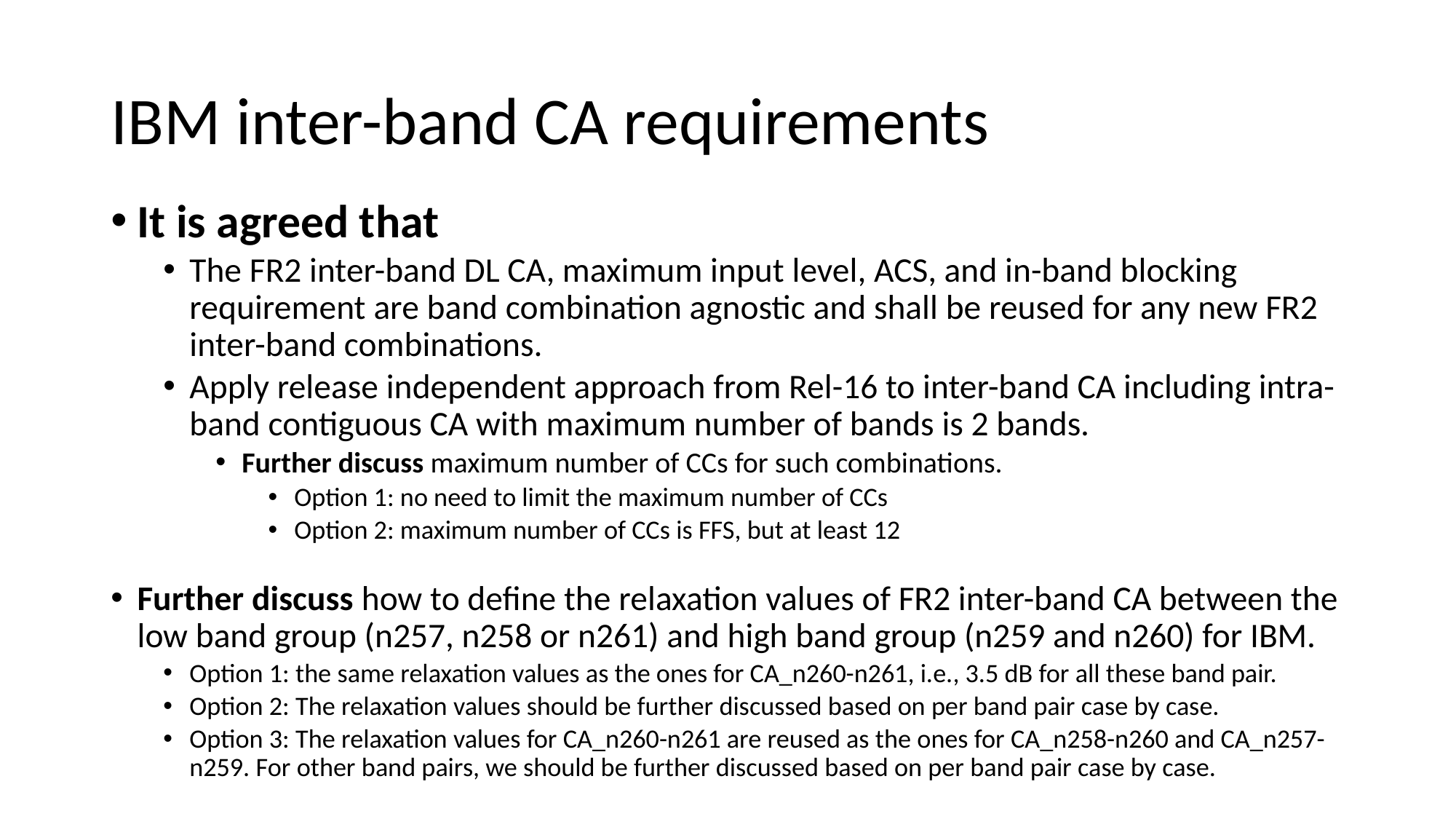

# IBM inter-band CA requirements
It is agreed that
The FR2 inter-band DL CA, maximum input level, ACS, and in-band blocking requirement are band combination agnostic and shall be reused for any new FR2 inter-band combinations.
Apply release independent approach from Rel-16 to inter-band CA including intra-band contiguous CA with maximum number of bands is 2 bands.
Further discuss maximum number of CCs for such combinations.
Option 1: no need to limit the maximum number of CCs
Option 2: maximum number of CCs is FFS, but at least 12

Further discuss how to define the relaxation values of FR2 inter-band CA between the low band group (n257, n258 or n261) and high band group (n259 and n260) for IBM.
Option 1: the same relaxation values as the ones for CA_n260-n261, i.e., 3.5 dB for all these band pair.
Option 2: The relaxation values should be further discussed based on per band pair case by case.
Option 3: The relaxation values for CA_n260-n261 are reused as the ones for CA_n258-n260 and CA_n257-n259. For other band pairs, we should be further discussed based on per band pair case by case.